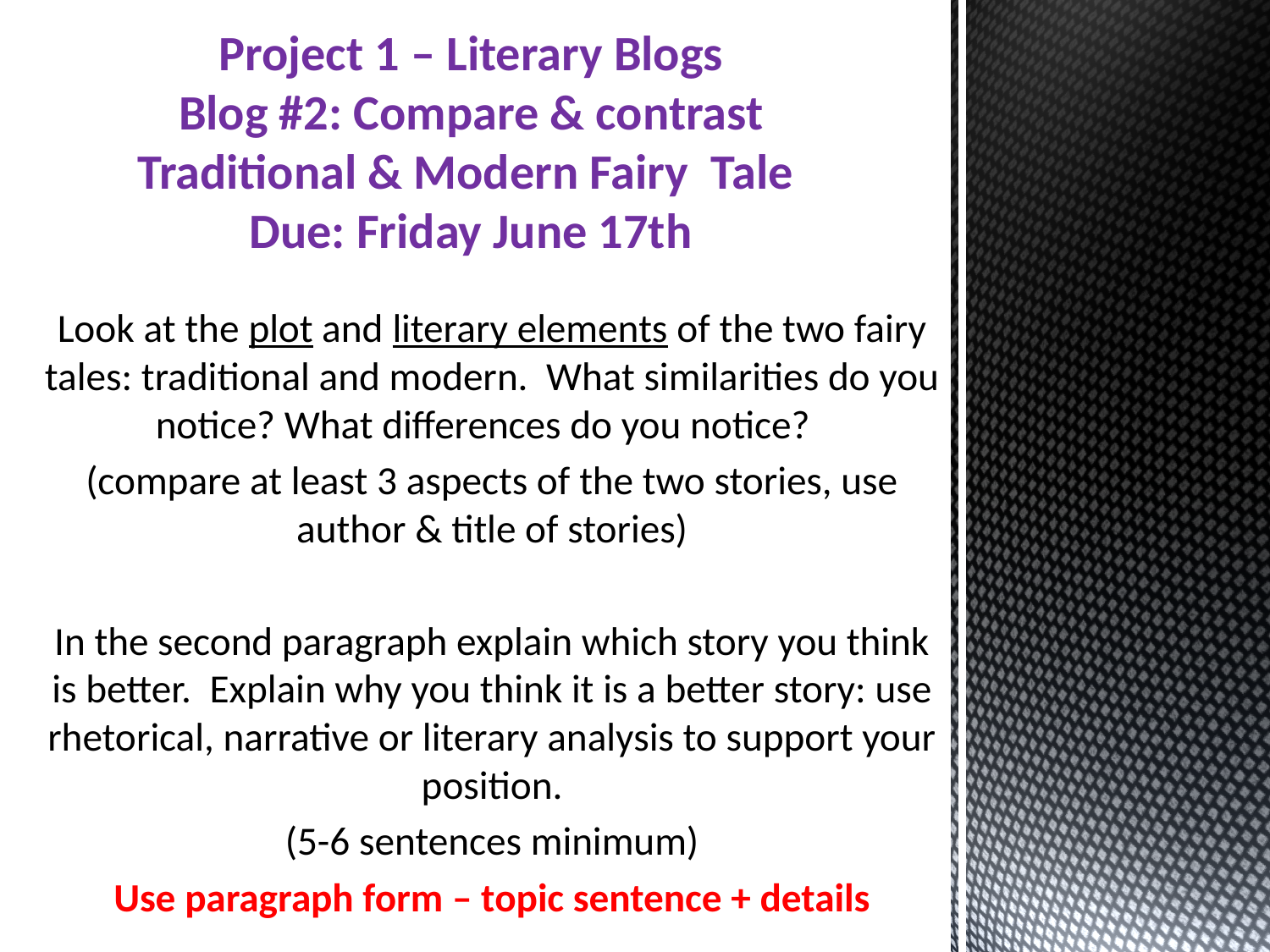

# Project 1 – Literary Blogs Blog #2: Compare & contrast Traditional & Modern Fairy  Tale Due: Friday June 17th
Look at the plot and literary elements of the two fairy tales: traditional and modern.  What similarities do you notice? What differences do you notice?
(compare at least 3 aspects of the two stories, use author & title of stories)

In the second paragraph explain which story you think is better.  Explain why you think it is a better story: use rhetorical, narrative or literary analysis to support your position.
(5-6 sentences minimum)
Use paragraph form – topic sentence + details